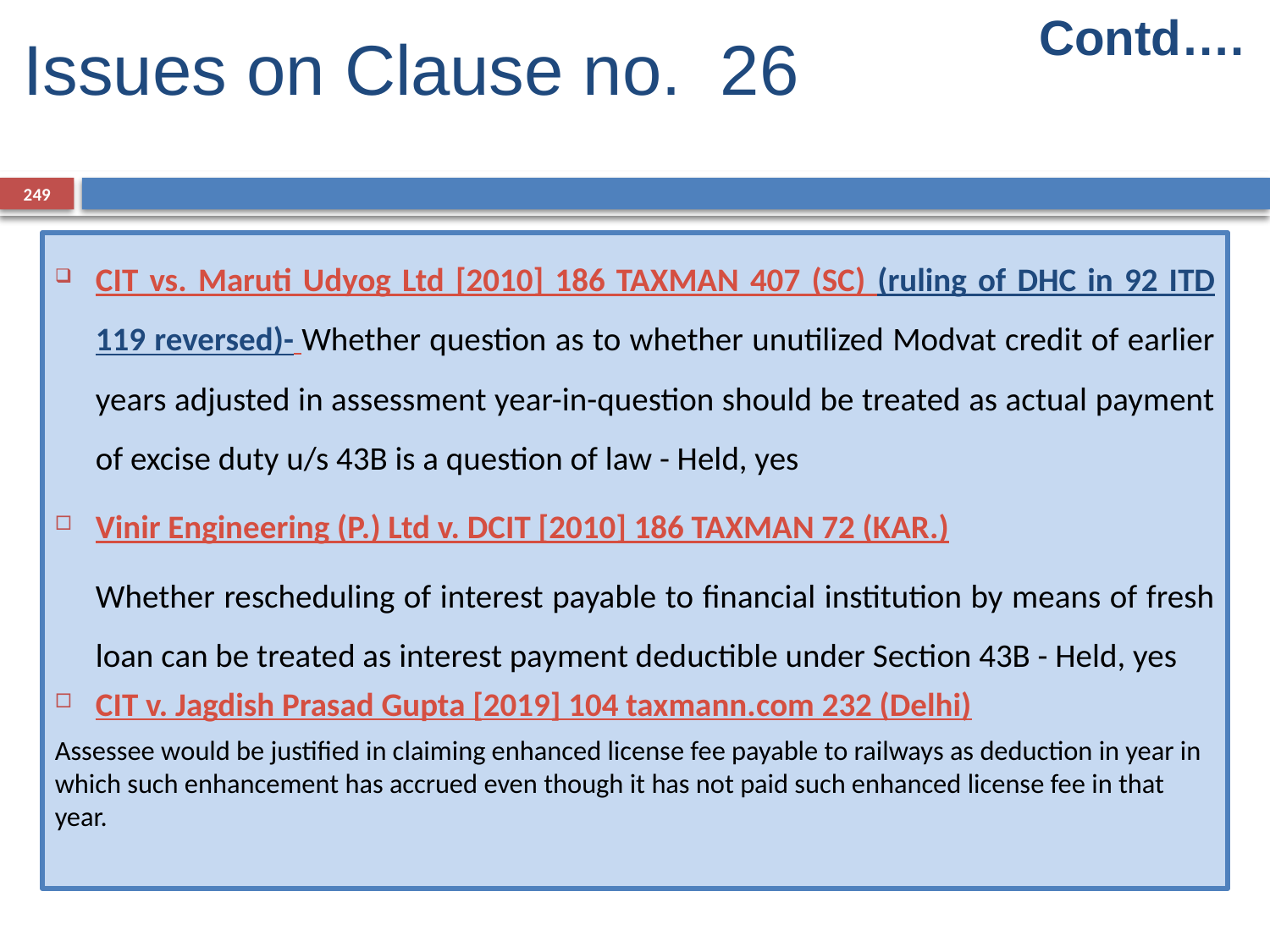

Contd….
# Issues on Clause no.  26
249
CIT vs. Maruti Udyog Ltd [2010] 186 TAXMAN 407 (SC) (ruling of DHC in 92 ITD 119 reversed)- Whether question as to whether unutilized Modvat credit of earlier years adjusted in assessment year-in-question should be treated as actual payment of excise duty u/s 43B is a question of law - Held, yes
Vinir Engineering (P.) Ltd v. DCIT [2010] 186 TAXMAN 72 (KAR.)
	Whether rescheduling of interest payable to financial institution by means of fresh loan can be treated as interest payment deductible under Section 43B - Held, yes
CIT v. Jagdish Prasad Gupta [2019] 104 taxmann.com 232 (Delhi)
Assessee would be justified in claiming enhanced license fee payable to railways as deduction in year in which such enhancement has accrued even though it has not paid such enhanced license fee in that year.